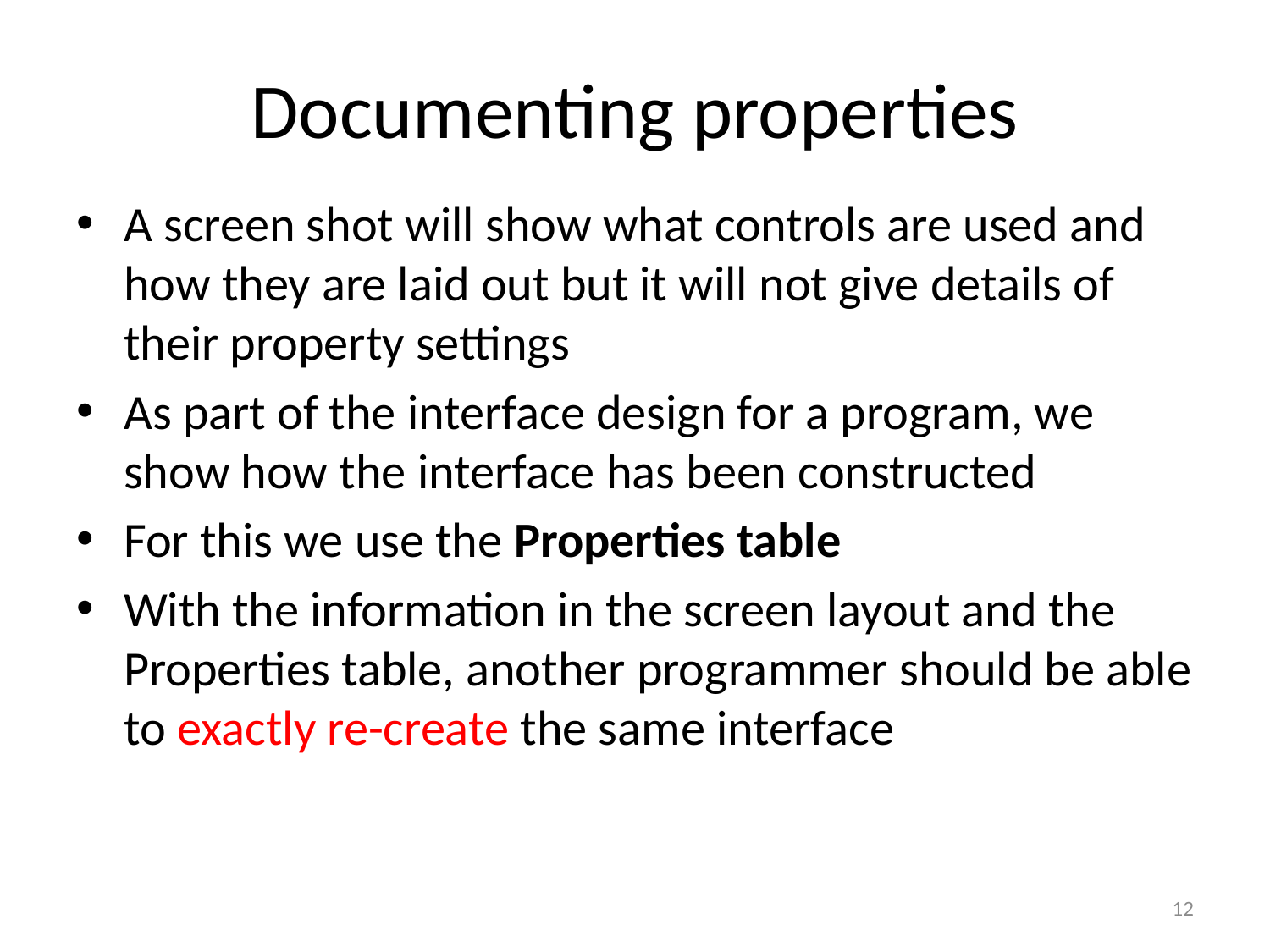

# Documenting properties
A screen shot will show what controls are used and how they are laid out but it will not give details of their property settings
As part of the interface design for a program, we show how the interface has been constructed
For this we use the Properties table
With the information in the screen layout and the Properties table, another programmer should be able to exactly re-create the same interface

12